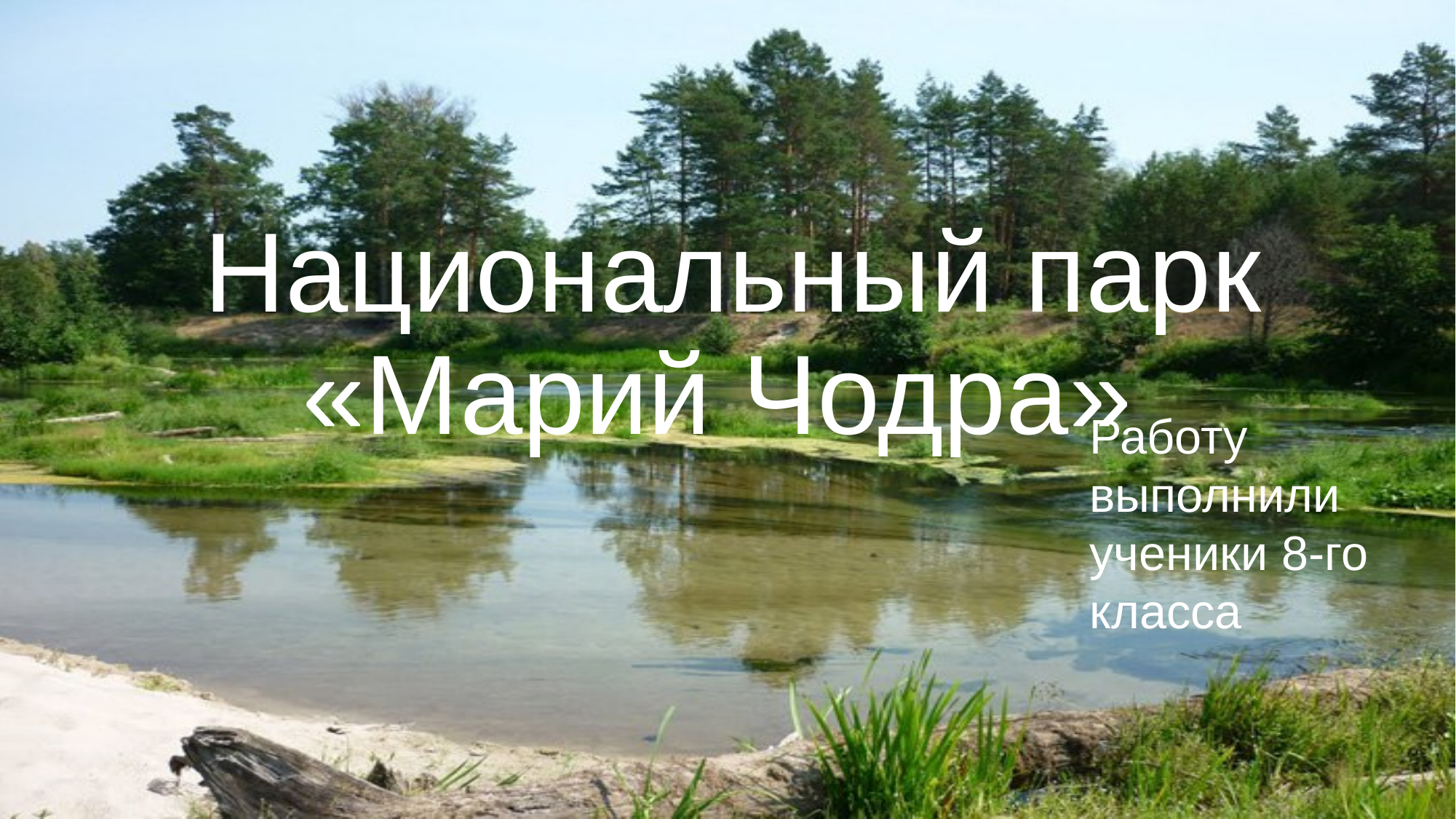

# Национальный парк «Марий Чодра»
Работу выполнили
ученики 8-го класса